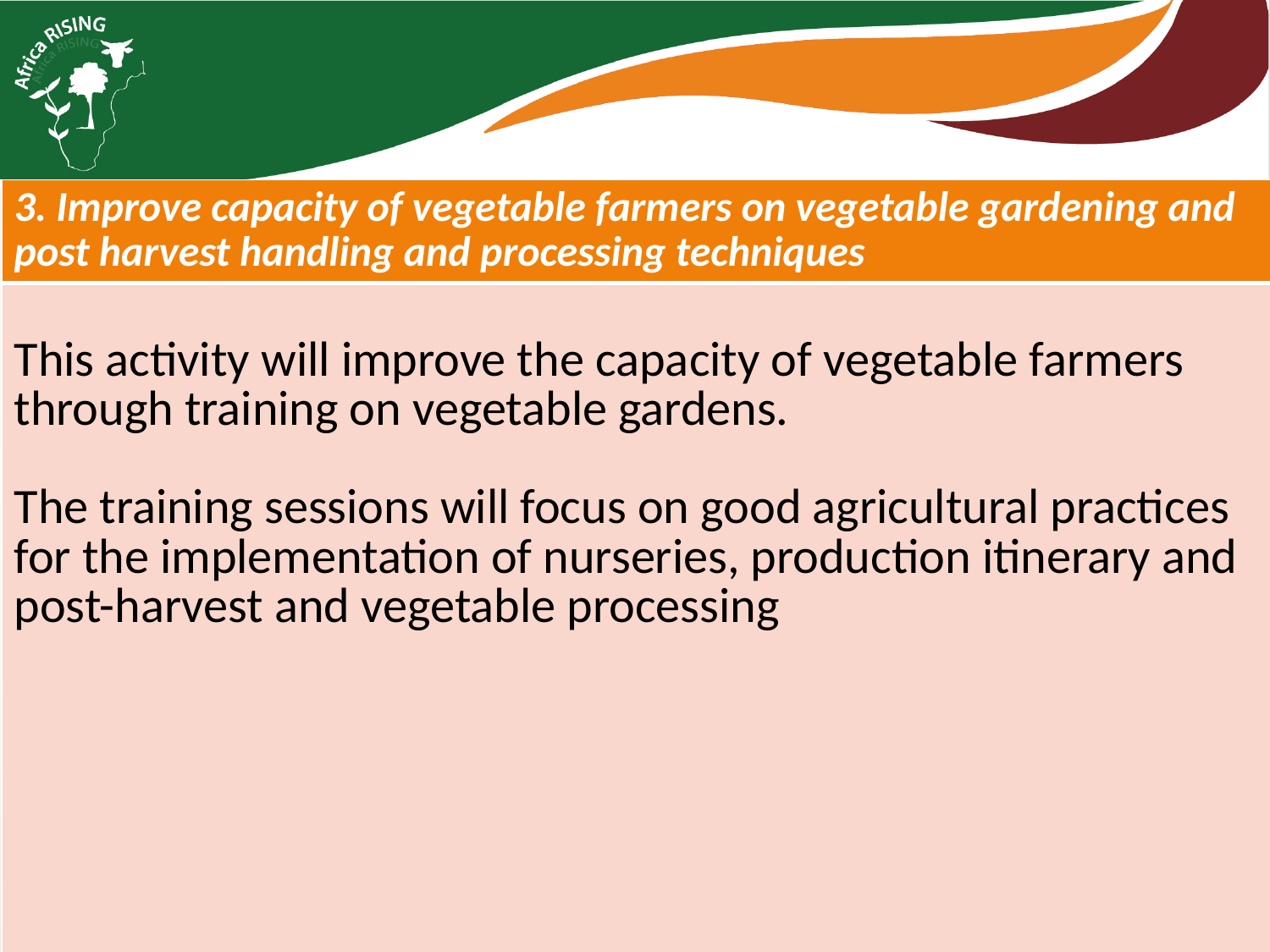

| 3. Improve capacity of vegetable farmers on vegetable gardening and post harvest handling and processing techniques |
| --- |
| This activity will improve the capacity of vegetable farmers through training on vegetable gardens. The training sessions will focus on good agricultural practices for the implementation of nurseries, production itinerary and post-harvest and vegetable processing |
|  |